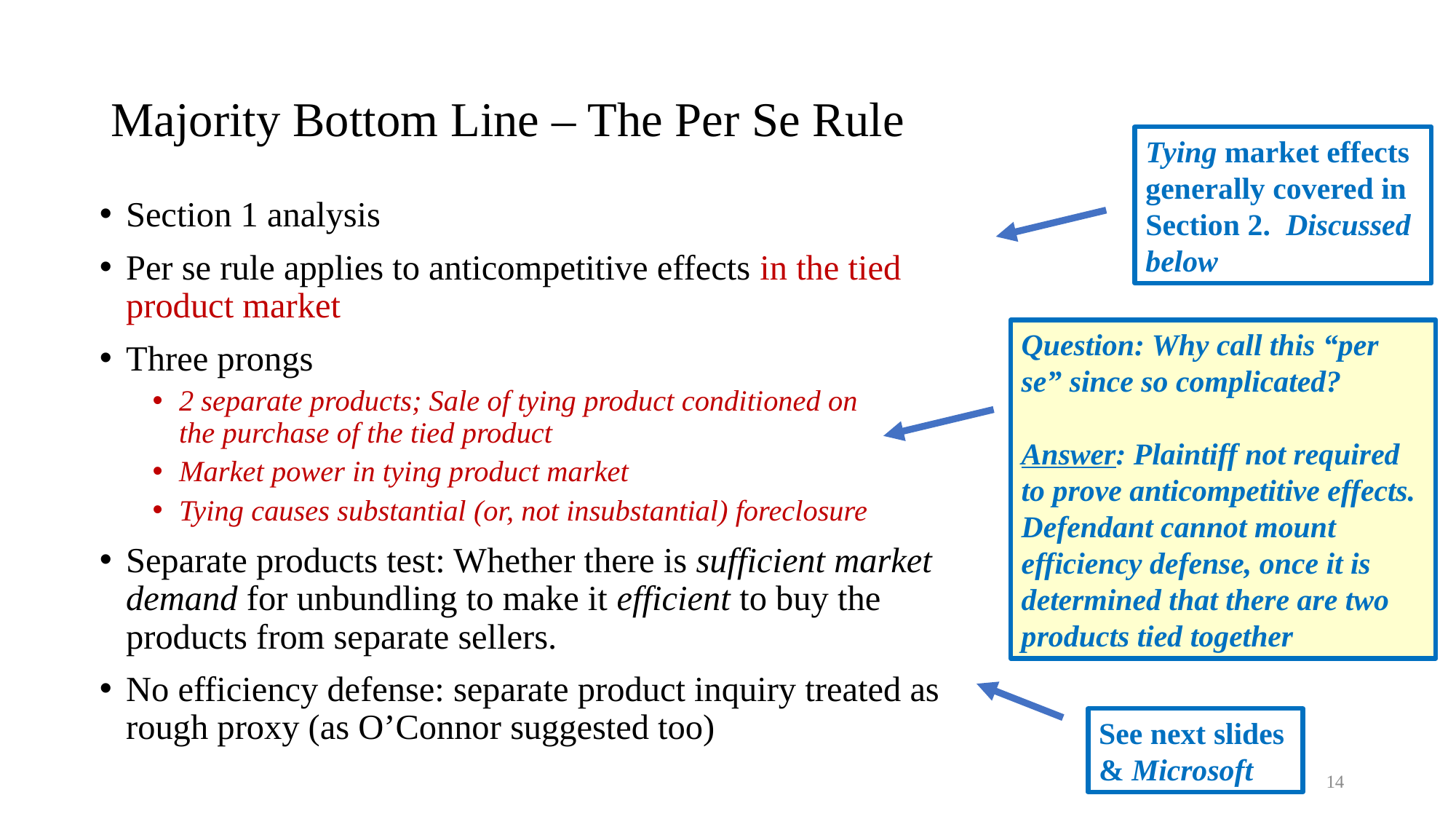

# Majority Bottom Line – The Per Se Rule
Tying market effects generally covered in Section 2.  Discussed below
Section 1 analysis
Per se rule applies to anticompetitive effects in the tied product market
Three prongs
2 separate products; Sale of tying product conditioned on
the purchase of the tied product
Market power in tying product market
Tying causes substantial (or, not insubstantial) foreclosure
Separate products test: Whether there is sufficient market demand for unbundling to make it efficient to buy the products from separate sellers.
No efficiency defense: separate product inquiry treated as rough proxy (as O’Connor suggested too)

Question: Why call this “per se” since so complicated?

Answer: Plaintiff not required to prove anticompetitive effects.
Defendant cannot mount efficiency defense, once it is determined that there are two products tied together
See next slides & Microsoft
14